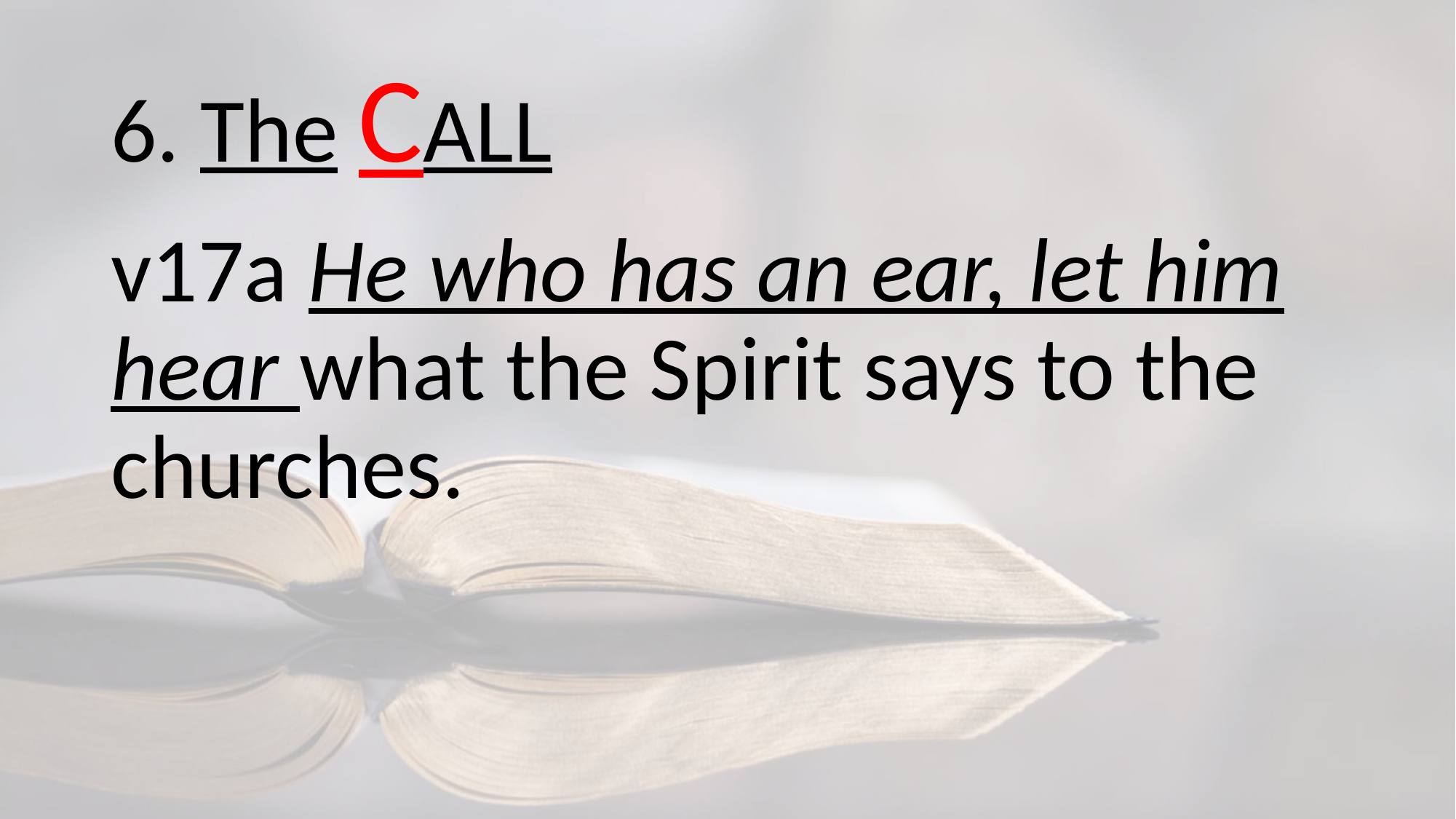

# 6. The CALL
v17a He who has an ear, let him hear what the Spirit says to the churches.